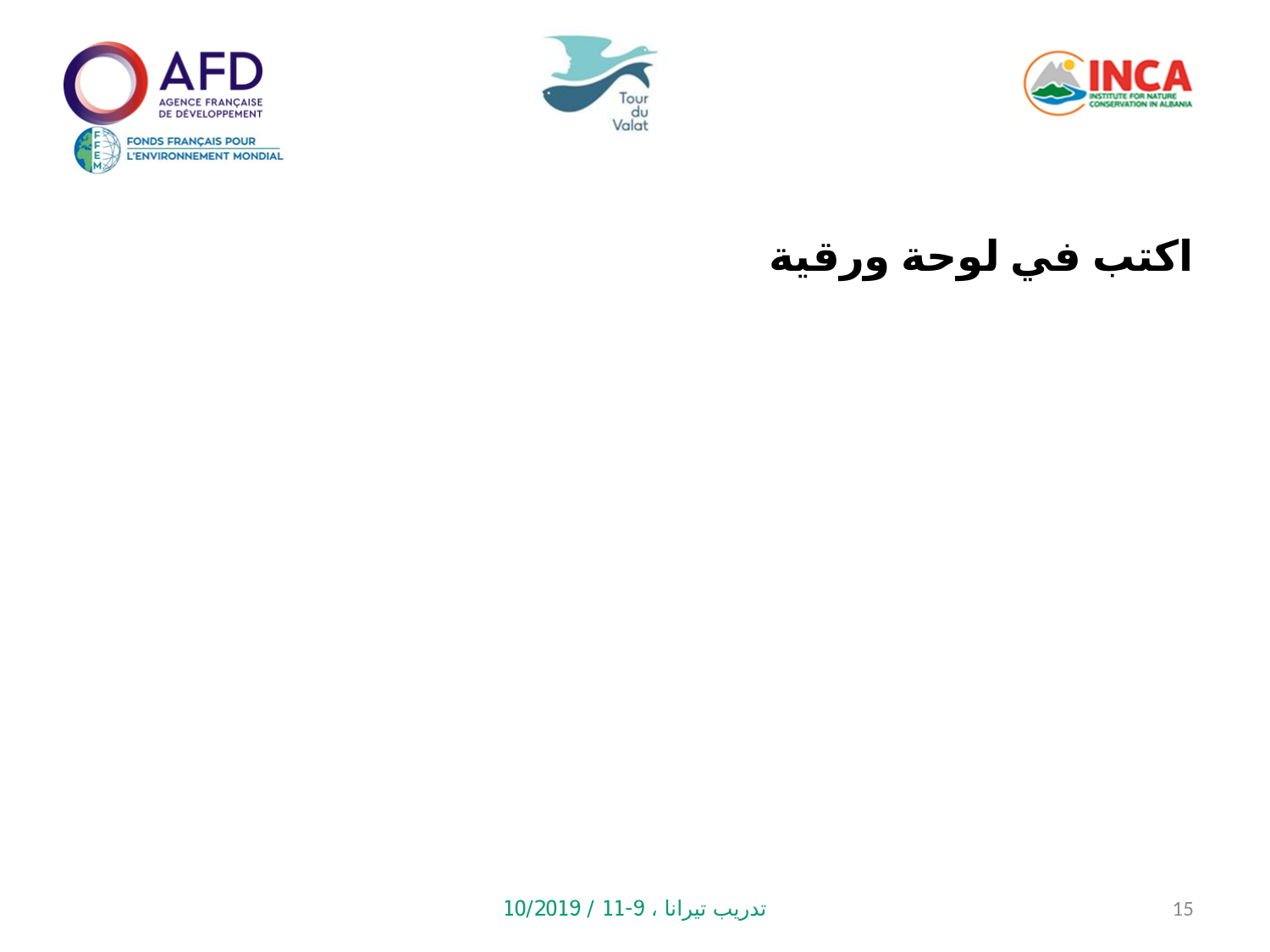

اكتب في لوحة ورقية
تدريب تيرانا ، 9-11 / 10/2019
15